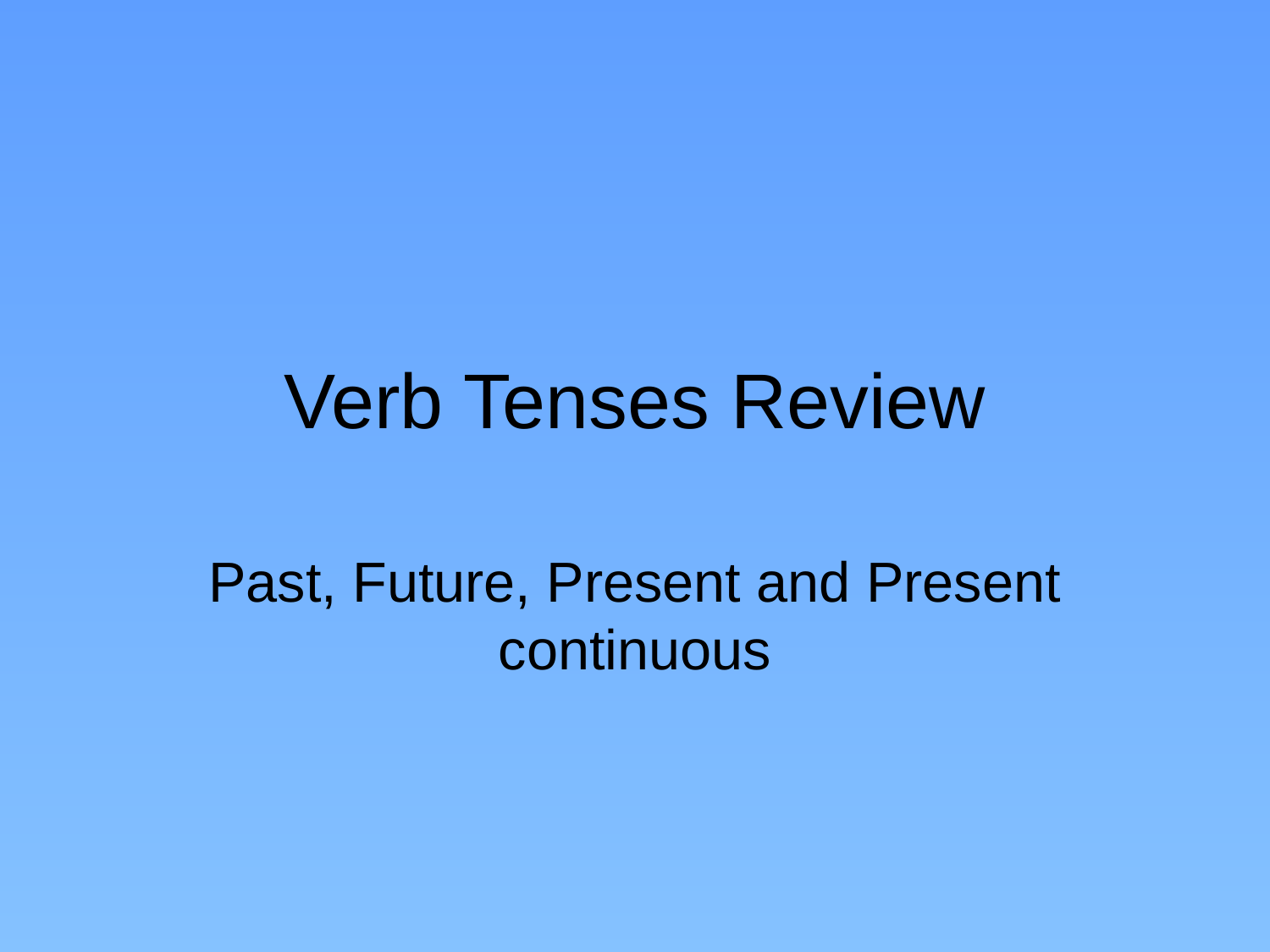

# Verb Tenses Review
Past, Future, Present and Present continuous